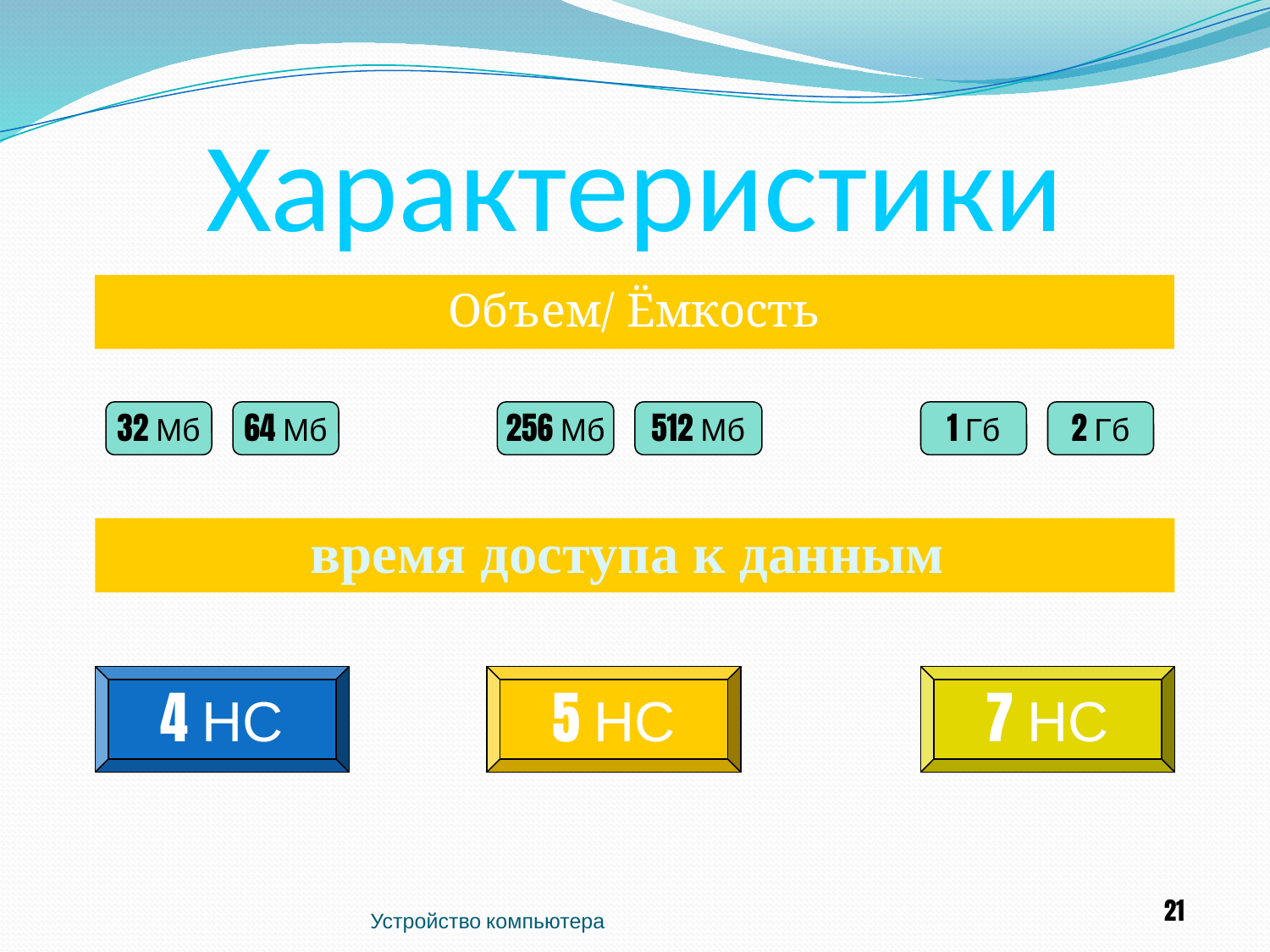

# Характеристики
Объем/ Ёмкость
32 Мб
64 Мб
256 Мб
512 Мб
1 Гб
2 Гб
время доступа к данным
4 НС
5 НС
7 НС
Устройство компьютера
21